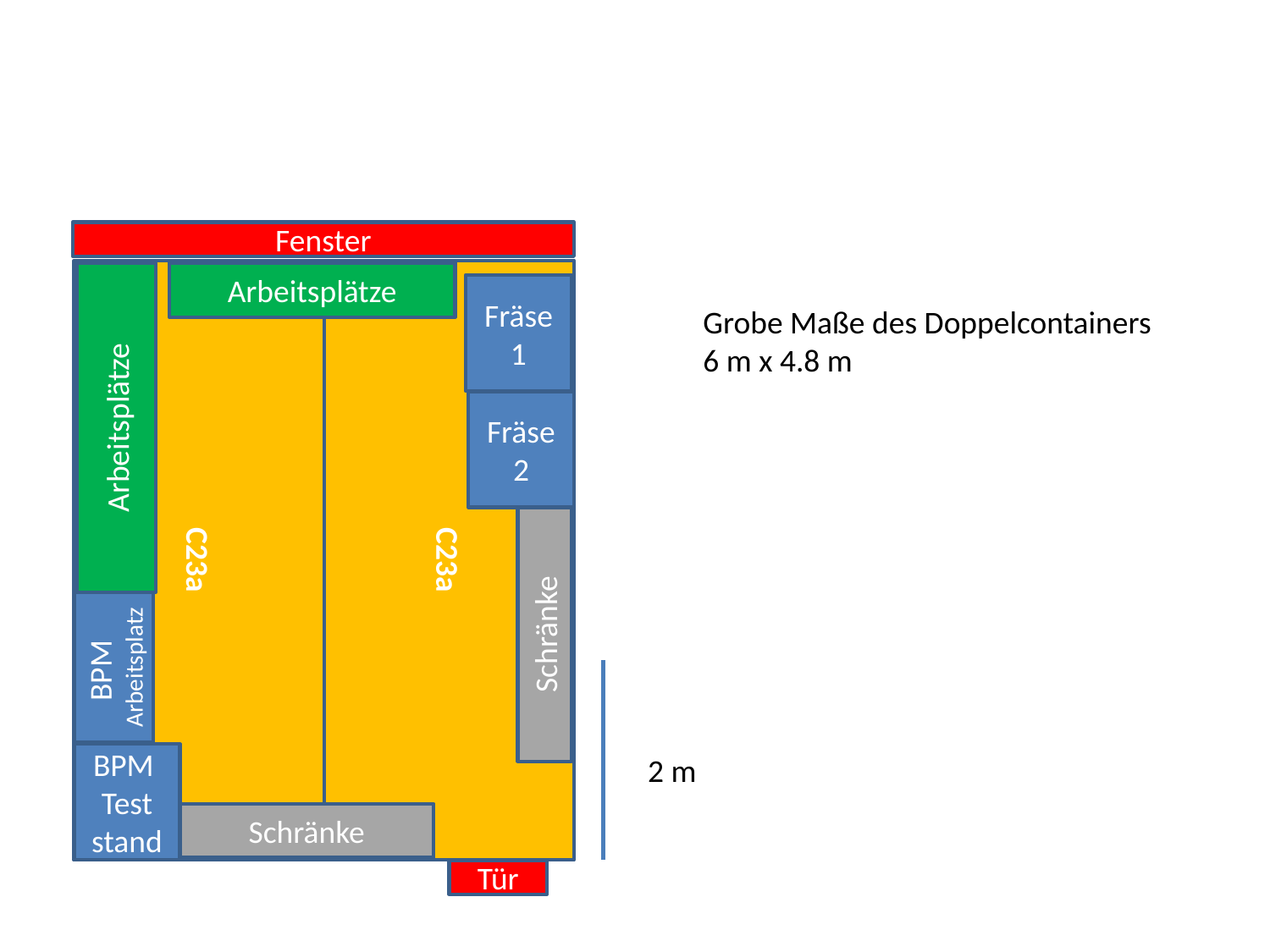

Fenster
Arbeitsplätze
Fräse
1
Grobe Maße des Doppelcontainers
6 m x 4.8 m
Arbeitsplätze
Fräse
2
C23a
C23a
Schränke
BPM
Arbeitsplatz
BPM
Test
stand
2 m
Schränke
Tür